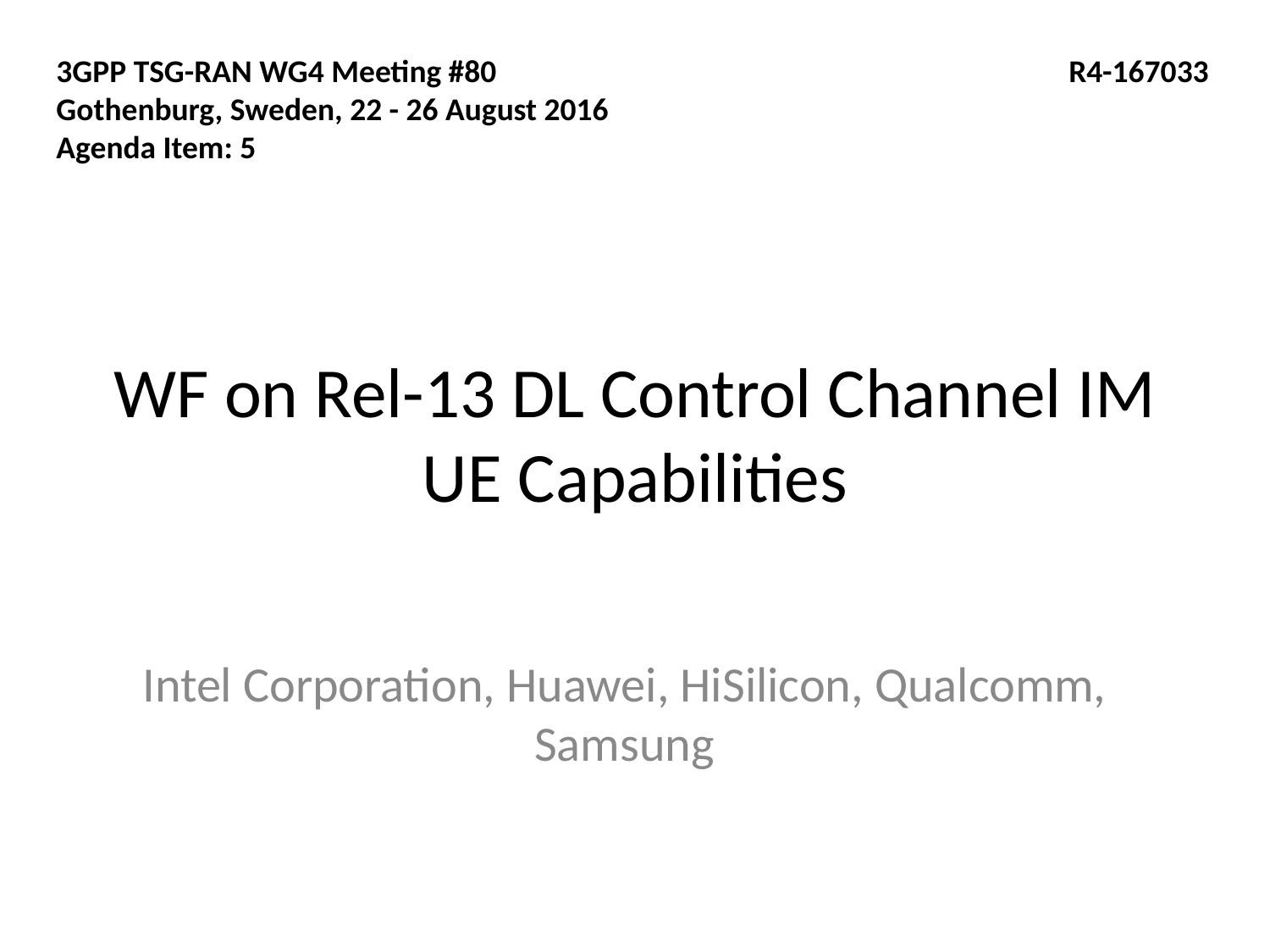

3GPP TSG-RAN WG4 Meeting #80
Gothenburg, Sweden, 22 - 26 August 2016
Agenda Item: 5
R4-167033
# WF on Rel-13 DL Control Channel IM UE Capabilities
Intel Corporation, Huawei, HiSilicon, Qualcomm, Samsung